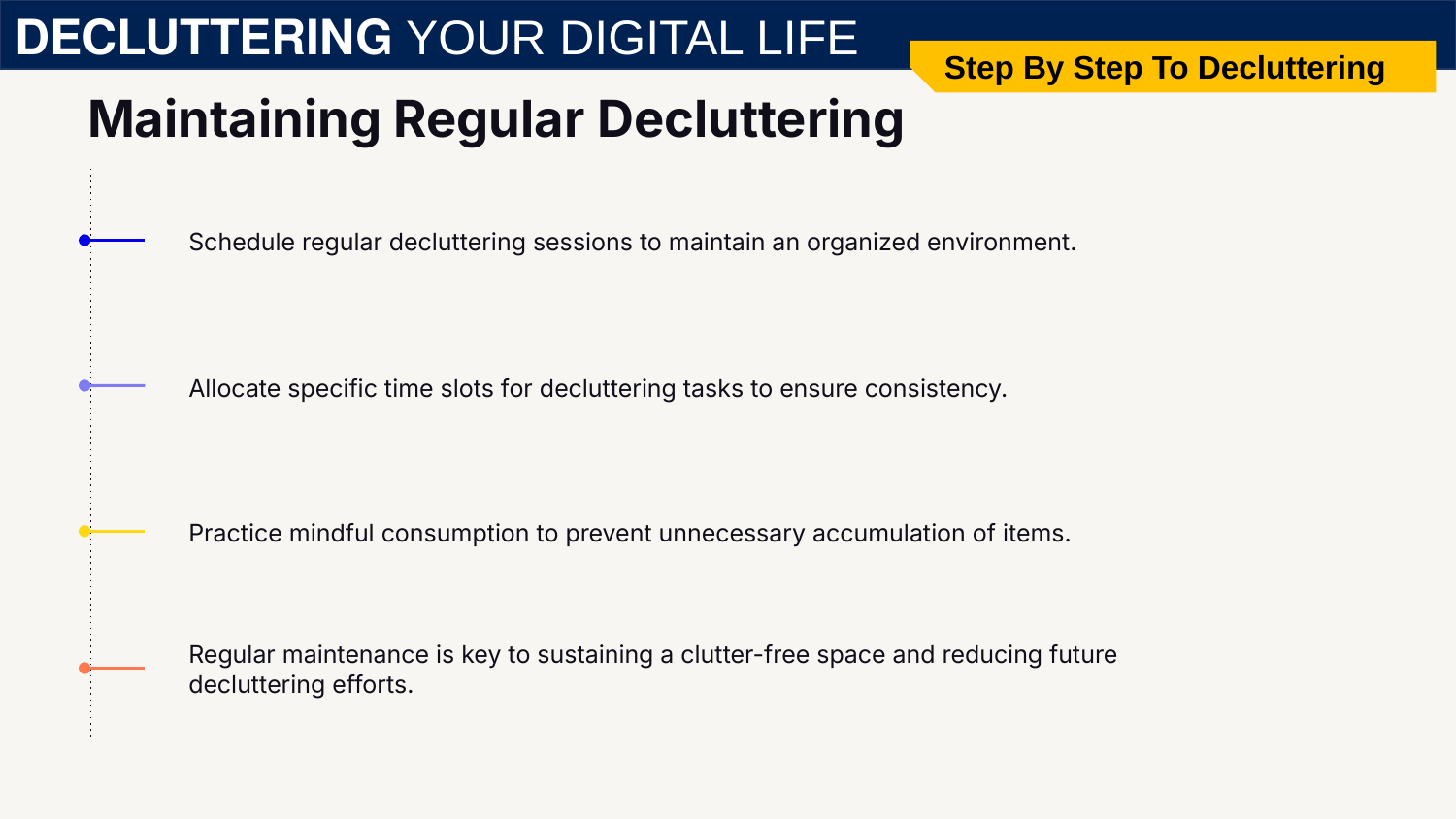

DECLUTTERING YOUR DIGITAL LIFE
Step By Step To Decluttering

# Maintaining Regular Decluttering
Schedule regular decluttering sessions to maintain an organized environment.
Allocate specific time slots for decluttering tasks to ensure consistency.
Practice mindful consumption to prevent unnecessary accumulation of items.
Regular maintenance is key to sustaining a clutter-free space and reducing future decluttering efforts.